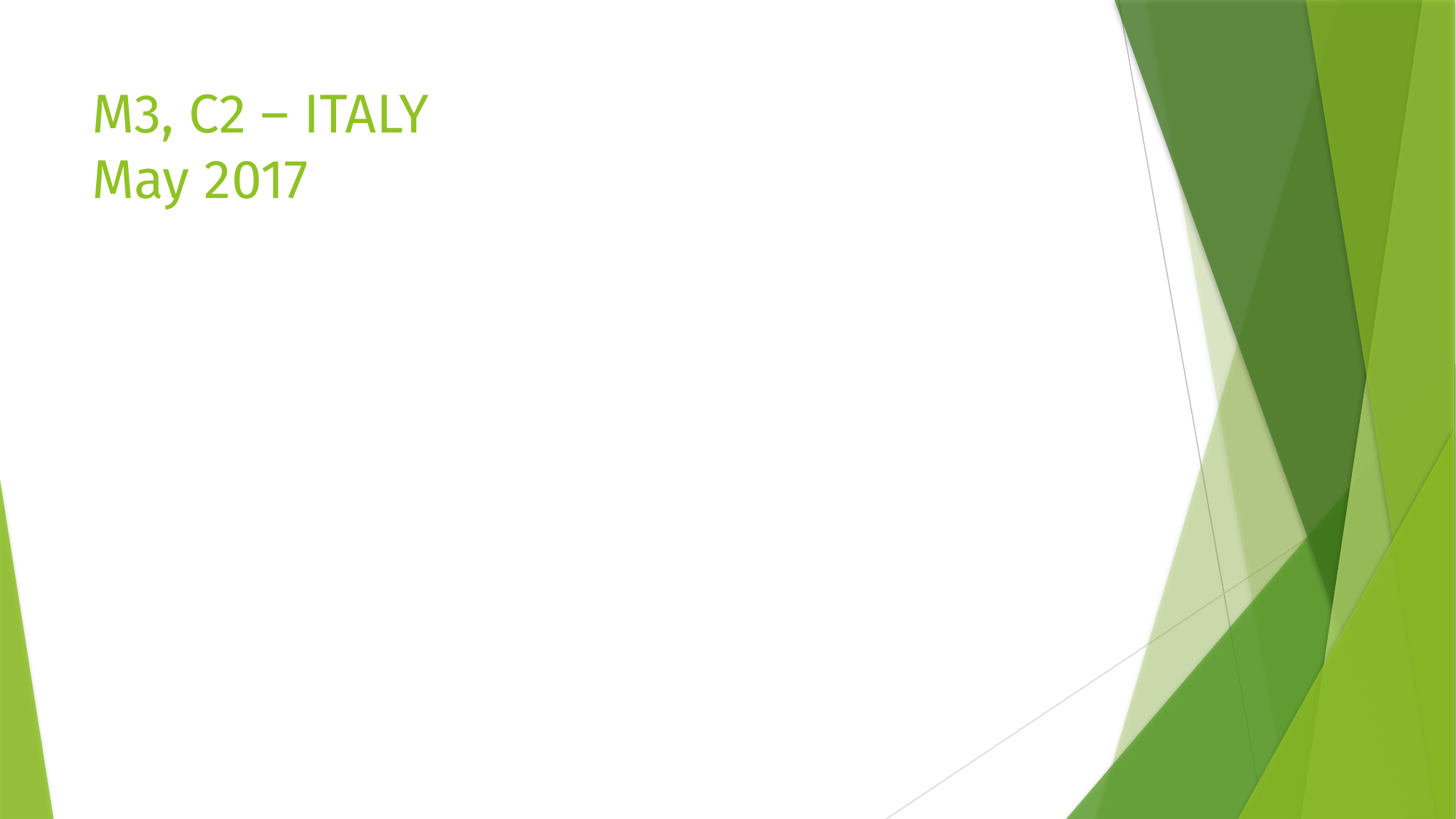

# M3, C2 – ITALY May 2017